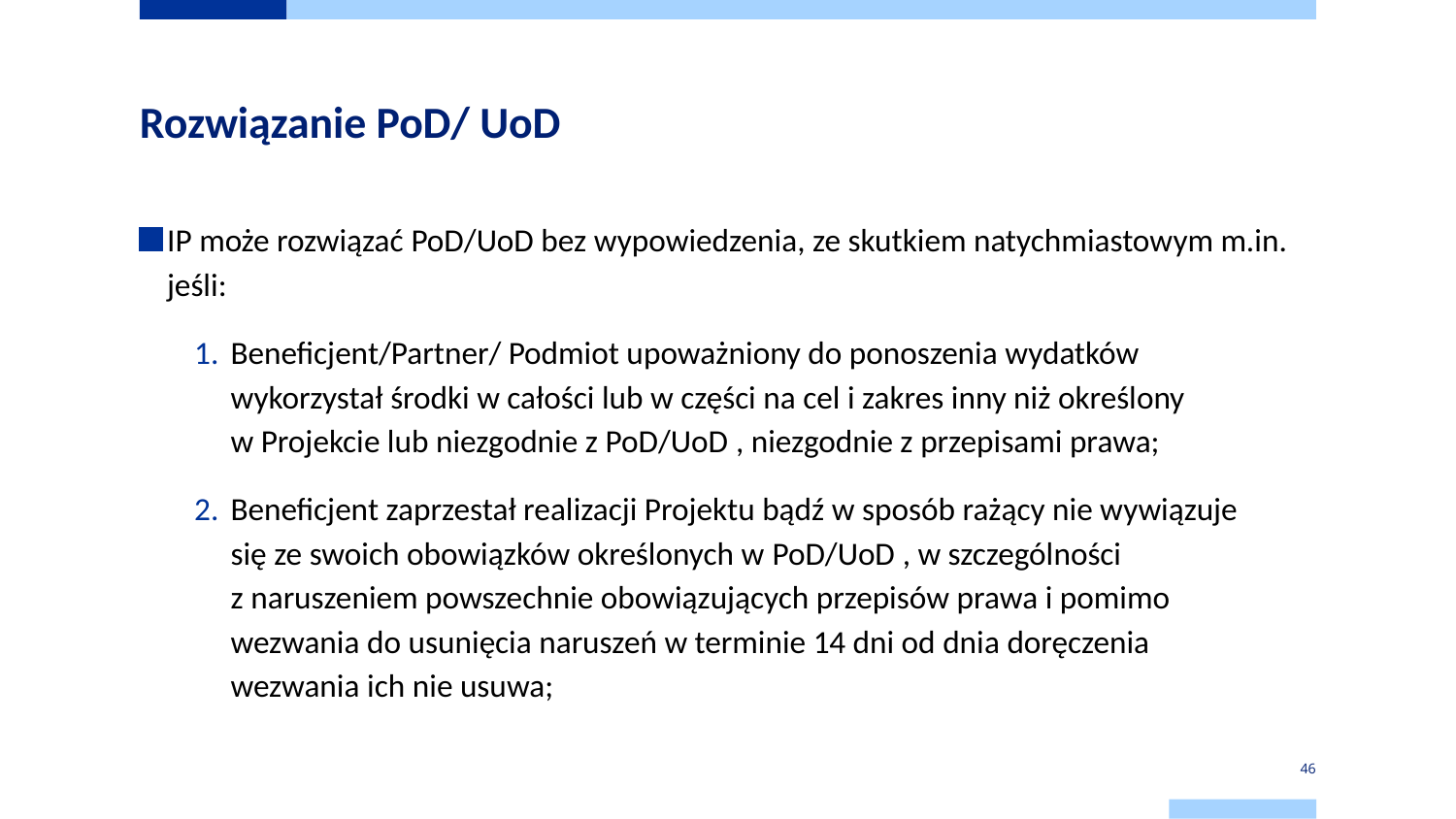

# Rozwiązanie PoD/ UoD
IP może rozwiązać PoD/UoD bez wypowiedzenia, ze skutkiem natychmiastowym m.in. jeśli:
Beneficjent/Partner/ Podmiot upoważniony do ponoszenia wydatków wykorzystał środki w całości lub w części na cel i zakres inny niż określony
w Projekcie lub niezgodnie z PoD/UoD , niezgodnie z przepisami prawa;
Beneficjent zaprzestał realizacji Projektu bądź w sposób rażący nie wywiązuje się ze swoich obowiązków określonych w PoD/UoD , w szczególności
z naruszeniem powszechnie obowiązujących przepisów prawa i pomimo wezwania do usunięcia naruszeń w terminie 14 dni od dnia doręczenia wezwania ich nie usuwa;

46